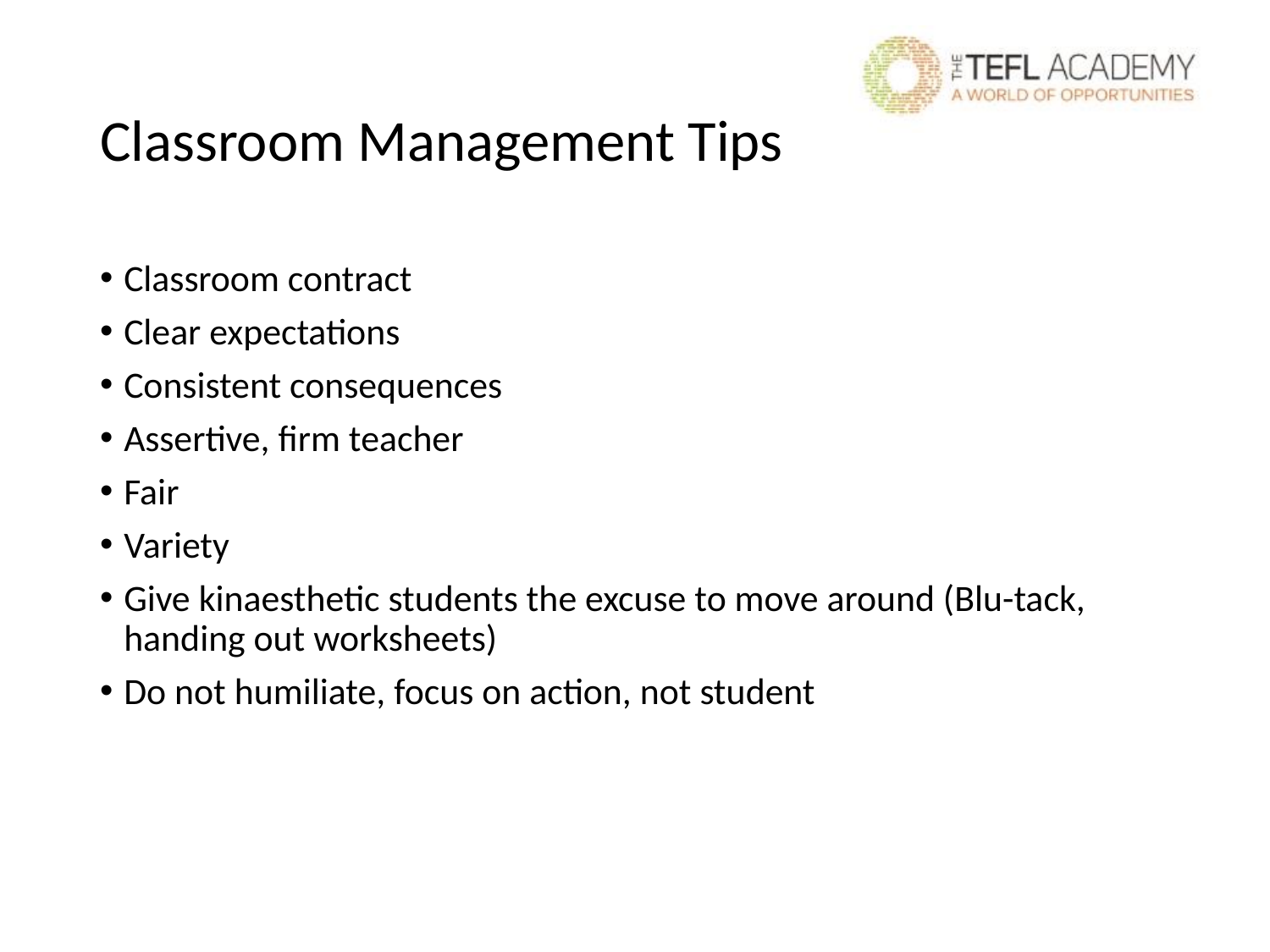

# Classroom Management Tips
Classroom contract
Clear expectations
Consistent consequences
Assertive, firm teacher
Fair
Variety
Give kinaesthetic students the excuse to move around (Blu-tack, handing out worksheets)
Do not humiliate, focus on action, not student